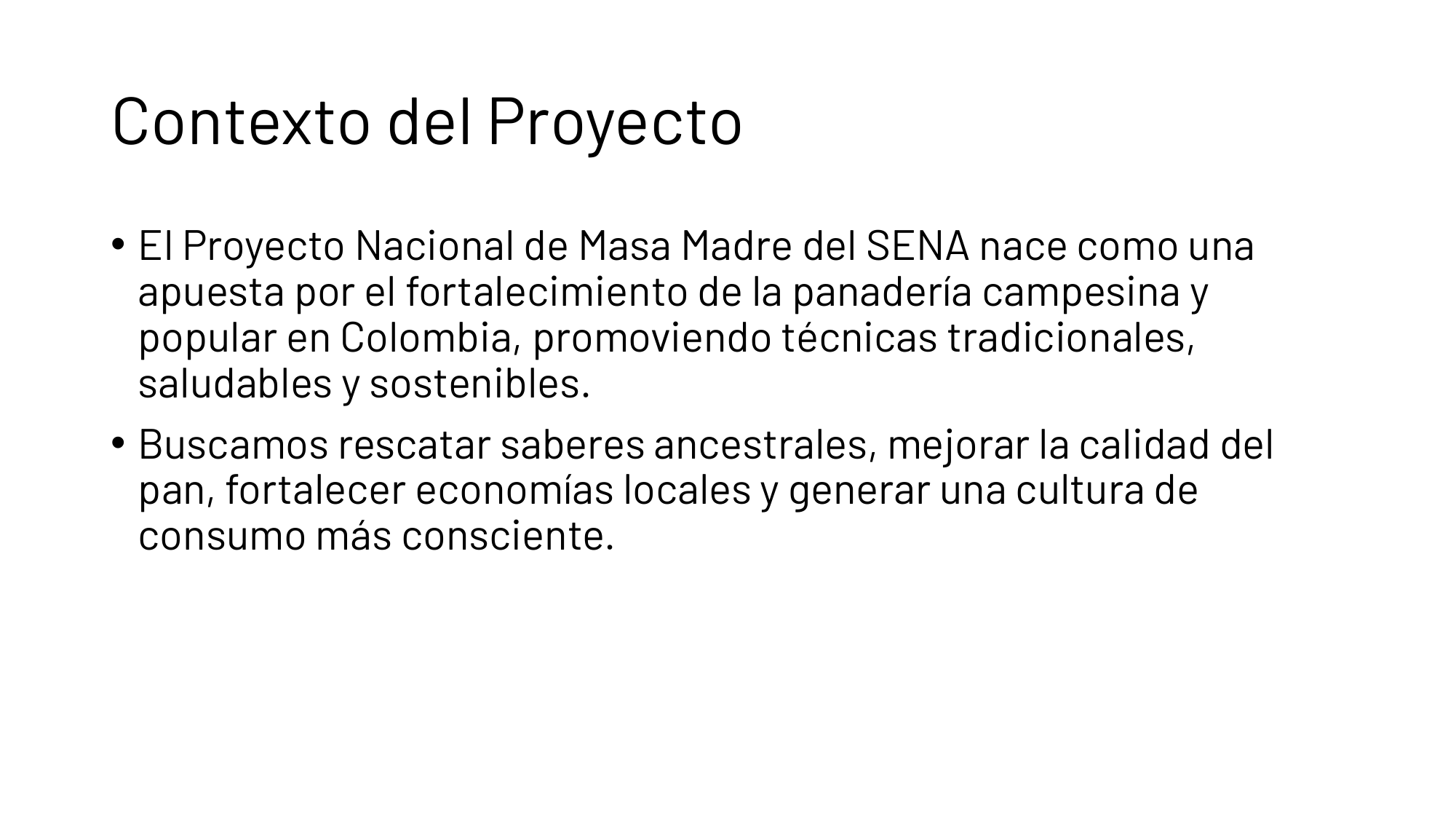

# Contexto del Proyecto
El Proyecto Nacional de Masa Madre del SENA nace como una apuesta por el fortalecimiento de la panadería campesina y popular en Colombia, promoviendo técnicas tradicionales, saludables y sostenibles.
Buscamos rescatar saberes ancestrales, mejorar la calidad del pan, fortalecer economías locales y generar una cultura de consumo más consciente.